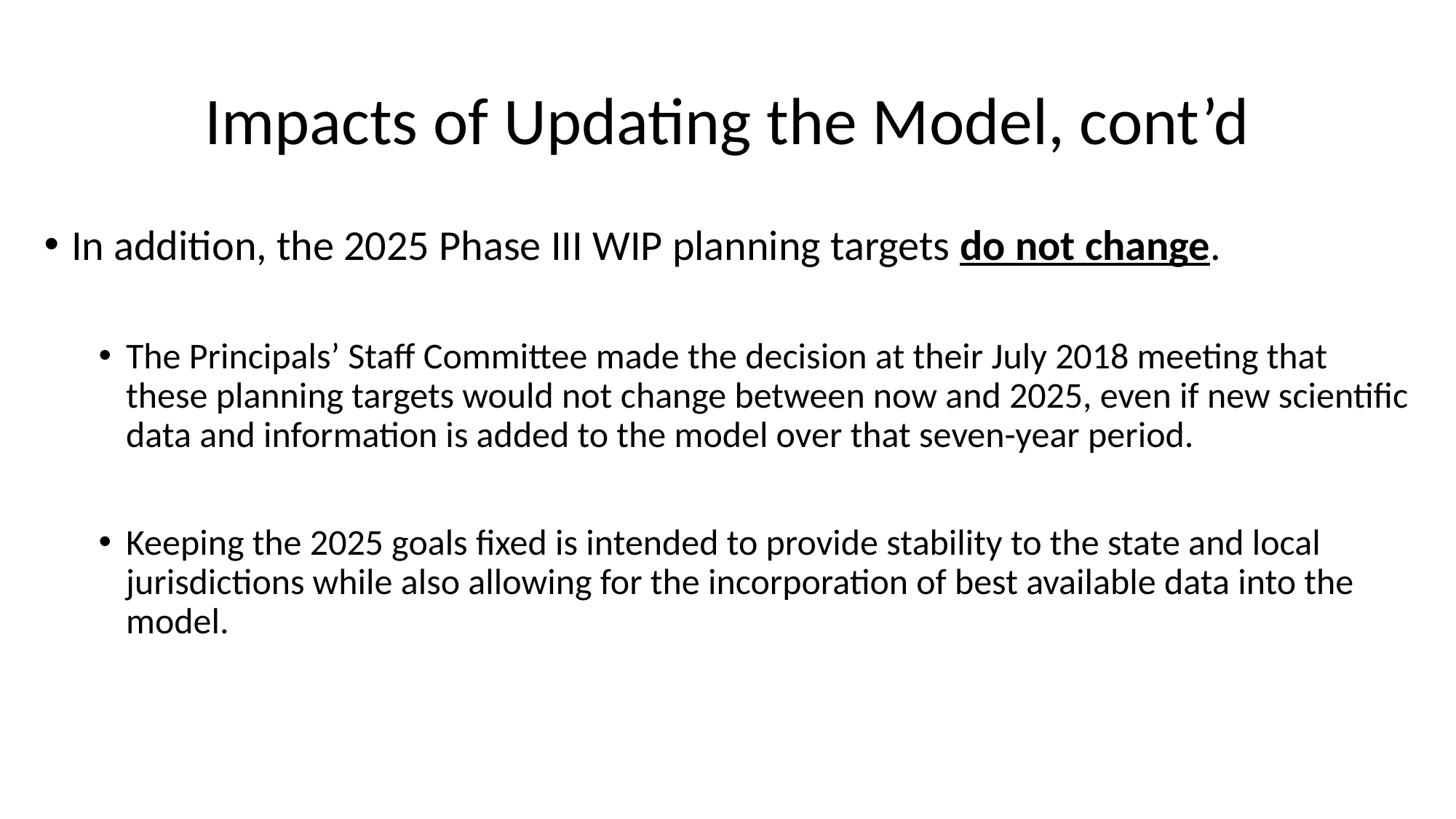

# Impacts of Updating the Model, cont’d
In addition, the 2025 Phase III WIP planning targets do not change.

The Principals’ Staff Committee made the decision at their July 2018 meeting that these planning targets would not change between now and 2025, even if new scientific data and information is added to the model over that seven-year period.

Keeping the 2025 goals fixed is intended to provide stability to the state and local jurisdictions while also allowing for the incorporation of best available data into the model.